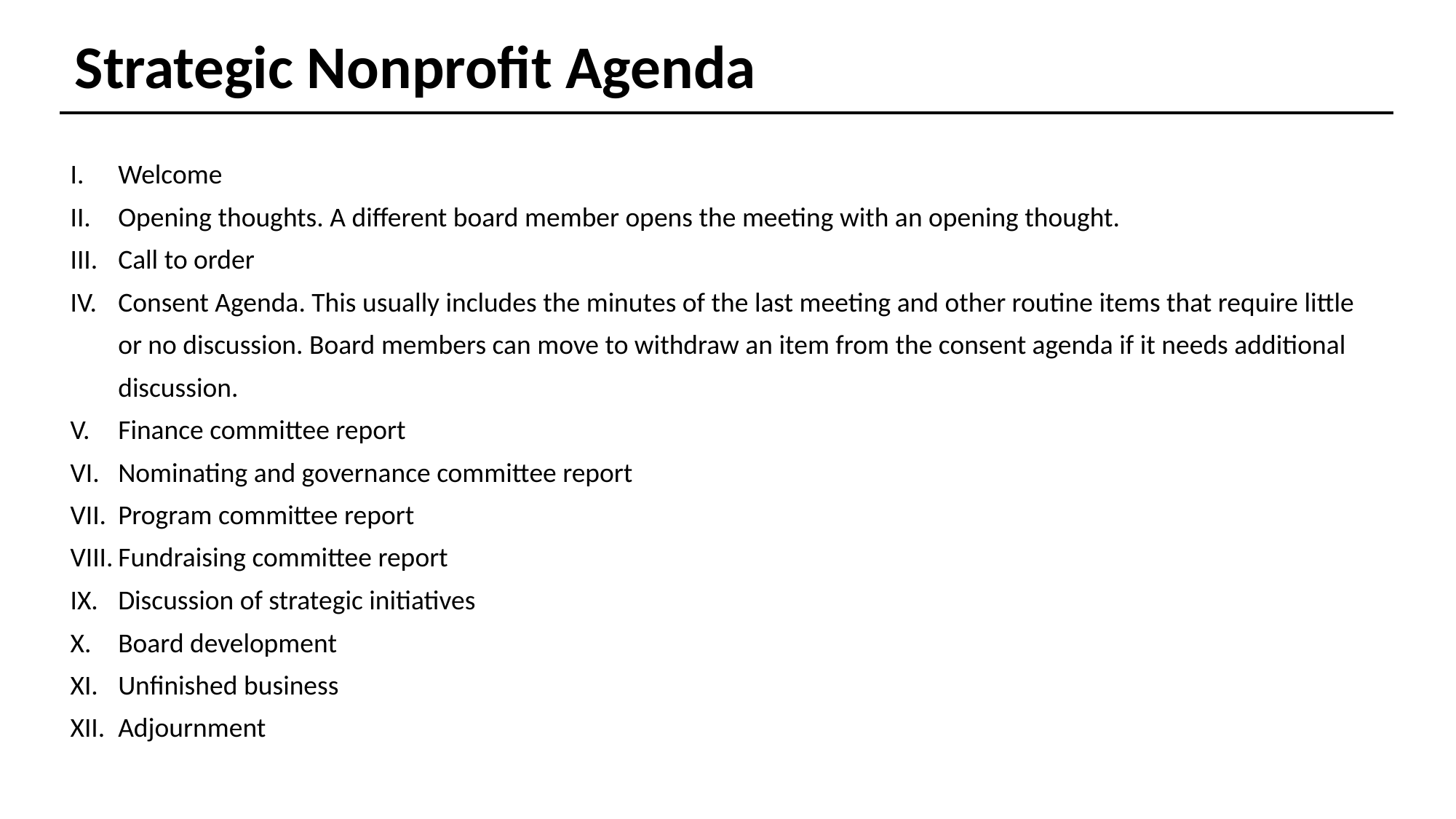

Strategic Nonprofit Agenda
Welcome
Opening thoughts. A different board member opens the meeting with an opening thought.
Call to order
Consent Agenda. This usually includes the minutes of the last meeting and other routine items that require little or no discussion. Board members can move to withdraw an item from the consent agenda if it needs additional discussion.
Finance committee report
Nominating and governance committee report
Program committee report
Fundraising committee report
Discussion of strategic initiatives
Board development
Unfinished business
Adjournment